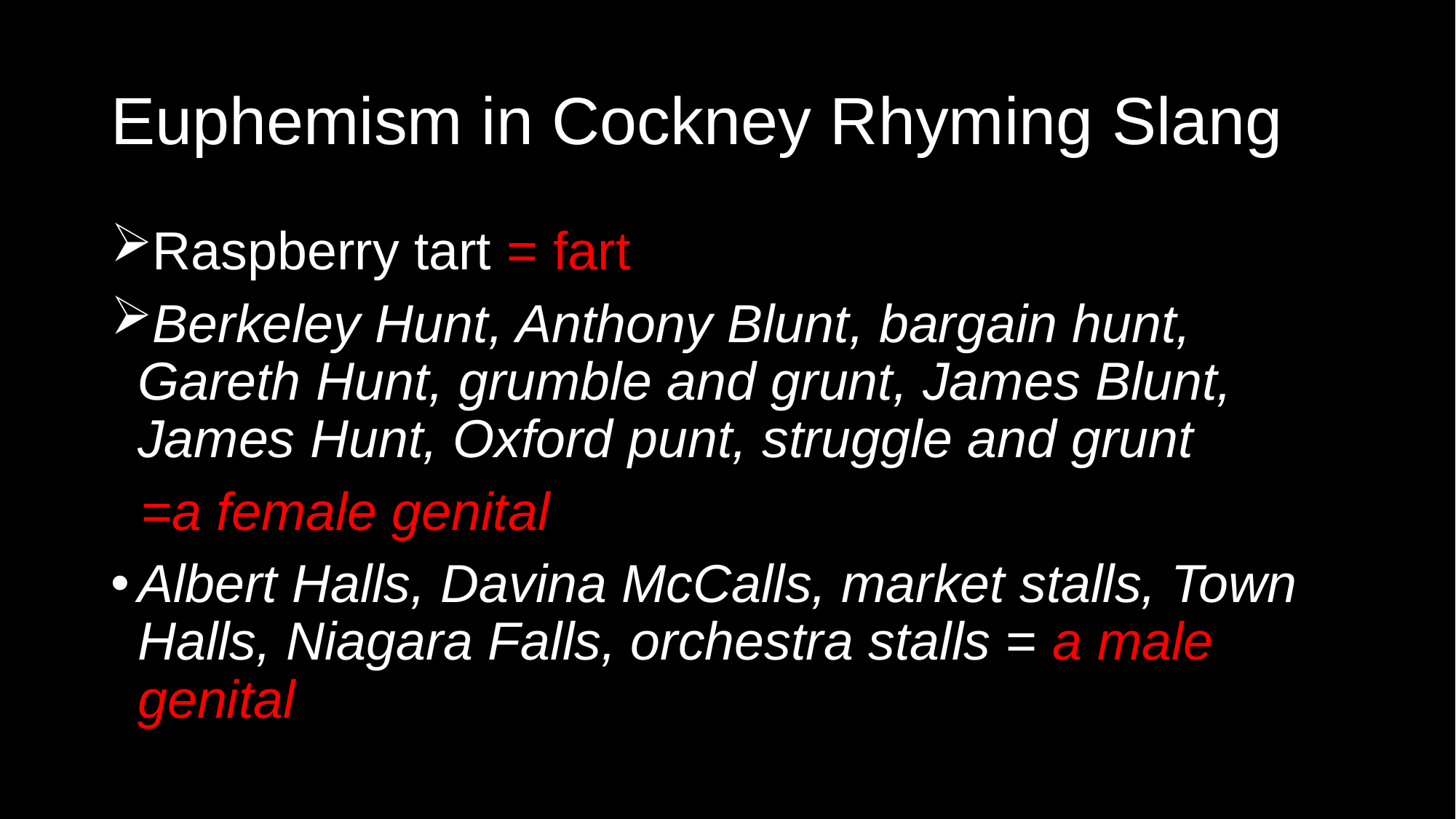

# Euphemism in Cockney Rhyming Slang
Raspberry tart = fart
Berkeley Hunt, Anthony Blunt, bargain hunt, Gareth Hunt, grumble and grunt, James Blunt, James Hunt, Oxford punt, struggle and grunt
  =a female genital
Albert Halls, Davina McCalls, market stalls, Town Halls, Niagara Falls, orchestra stalls = a male genital